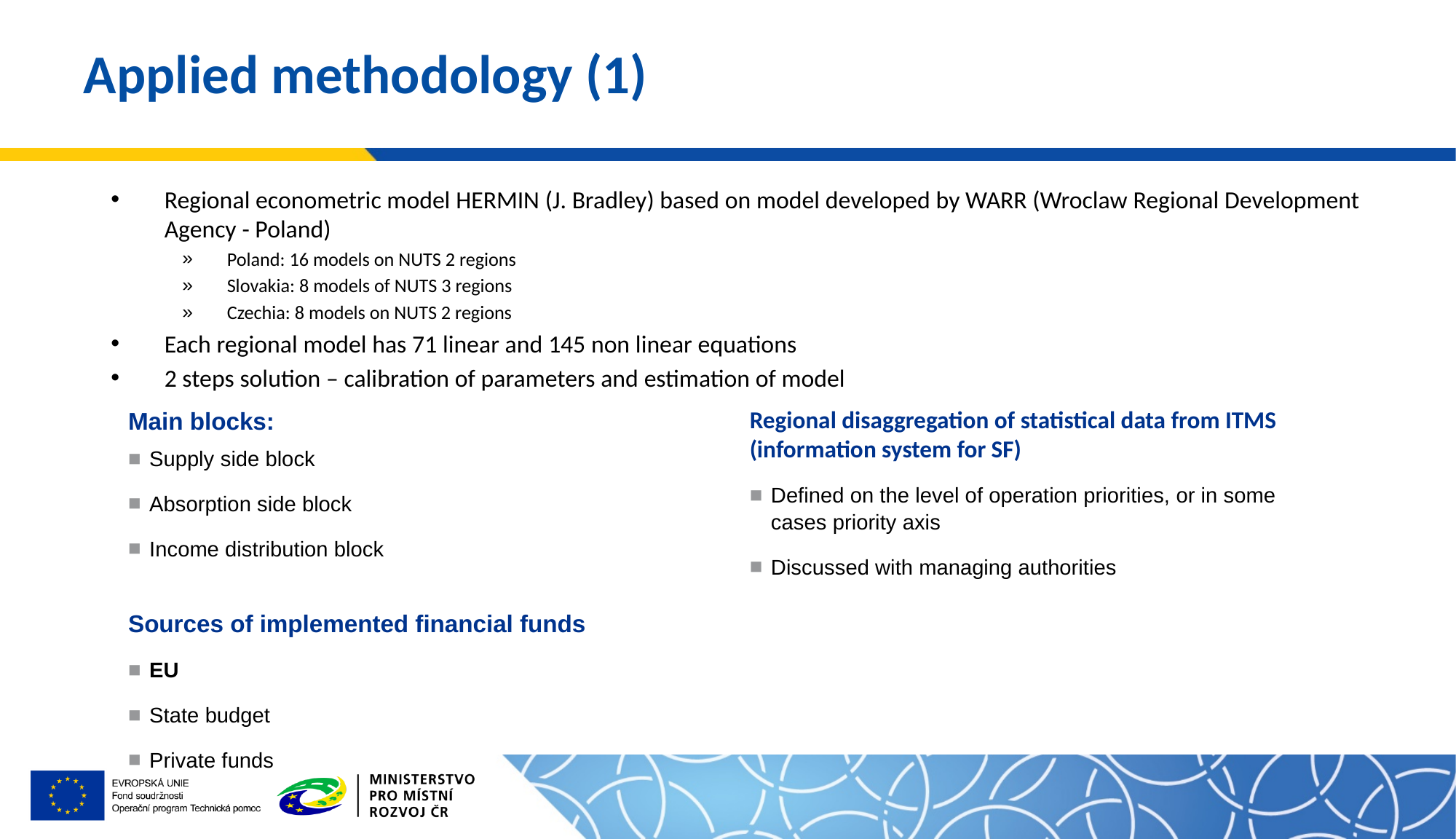

# Applied methodology (1)
Regional econometric model HERMIN (J. Bradley) based on model developed by WARR (Wroclaw Regional Development Agency - Poland)
Poland: 16 models on NUTS 2 regions
Slovakia: 8 models of NUTS 3 regions
Czechia: 8 models on NUTS 2 regions
Each regional model has 71 linear and 145 non linear equations
2 steps solution – calibration of parameters and estimation of model
Regional disaggregation of statistical data from ITMS (information system for SF)
Defined on the level of operation priorities, or in some cases priority axis
Discussed with managing authorities
Main blocks:
Supply side block
Absorption side block
Income distribution block

Sources of implemented financial funds
EU
State budget
Private funds